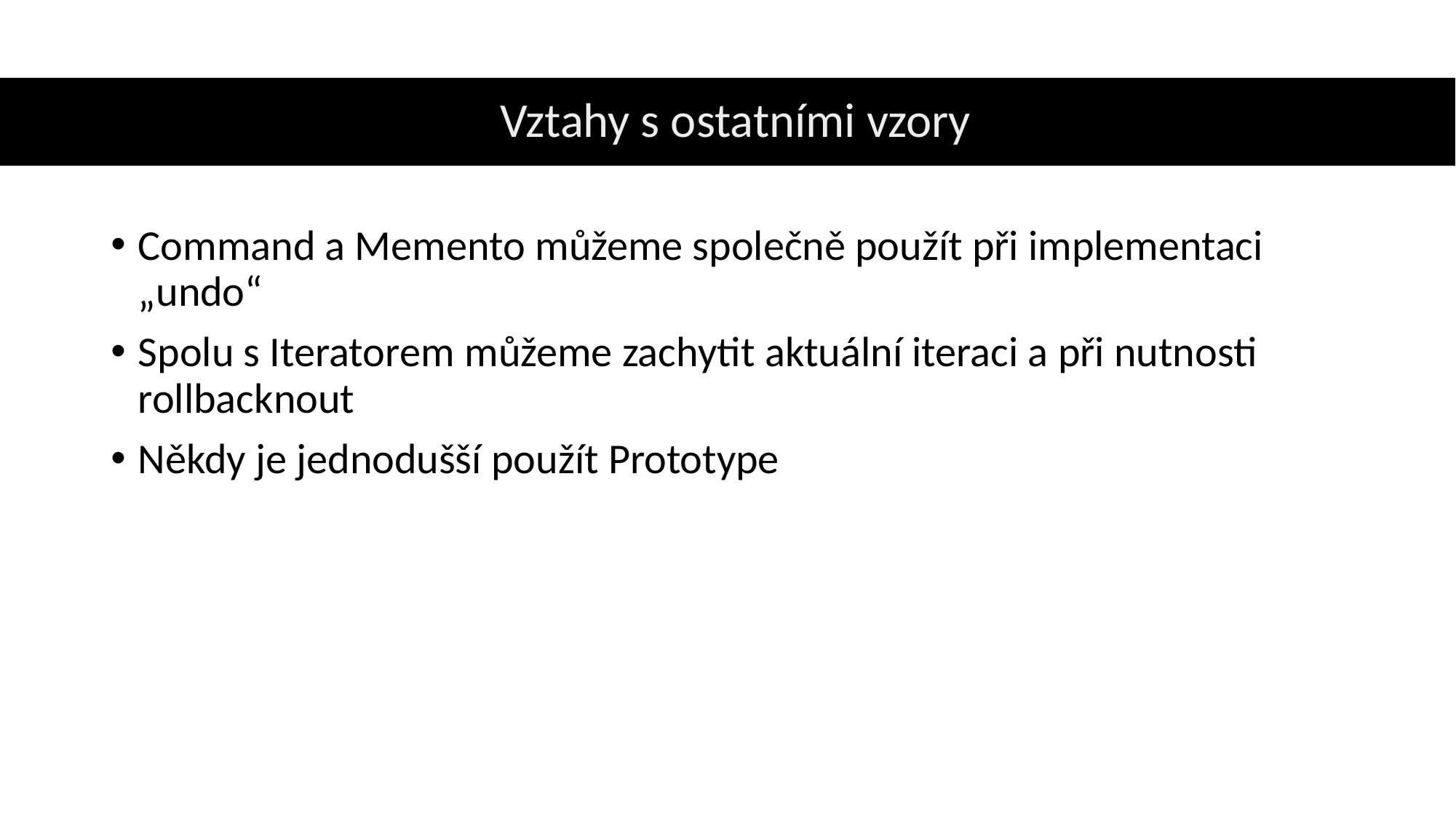

# Vztahy s ostatními vzory

Command a Memento můžeme společně použít při implementaci „undo“
Spolu s Iteratorem můžeme zachytit aktuální iteraci a při nutnosti rollbacknout
Někdy je jednodušší použít Prototype